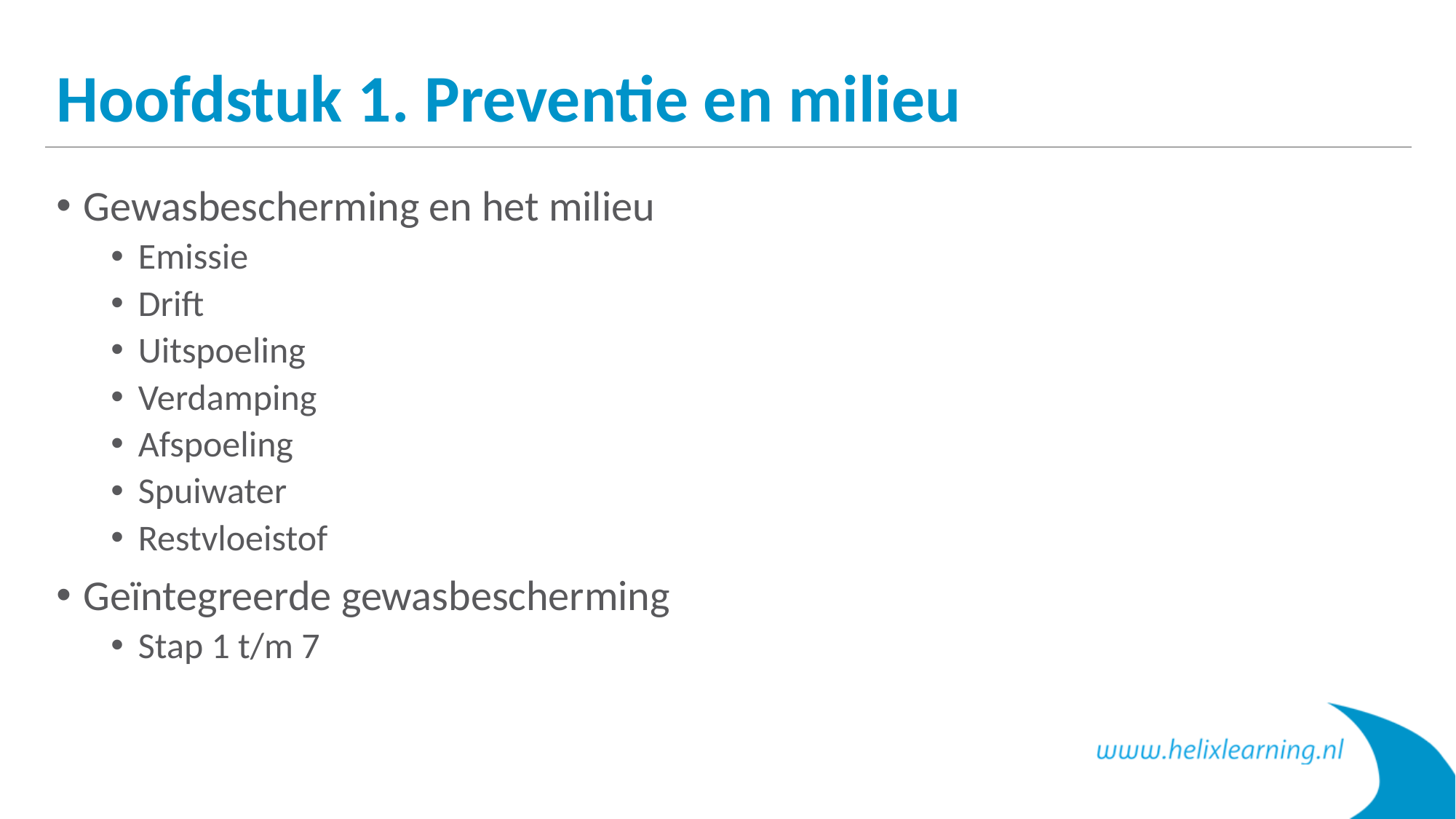

# Hoofdstuk 1. Preventie en milieu
Gewasbescherming en het milieu
Emissie
Drift
Uitspoeling
Verdamping
Afspoeling
Spuiwater
Restvloeistof
Geïntegreerde gewasbescherming
Stap 1 t/m 7